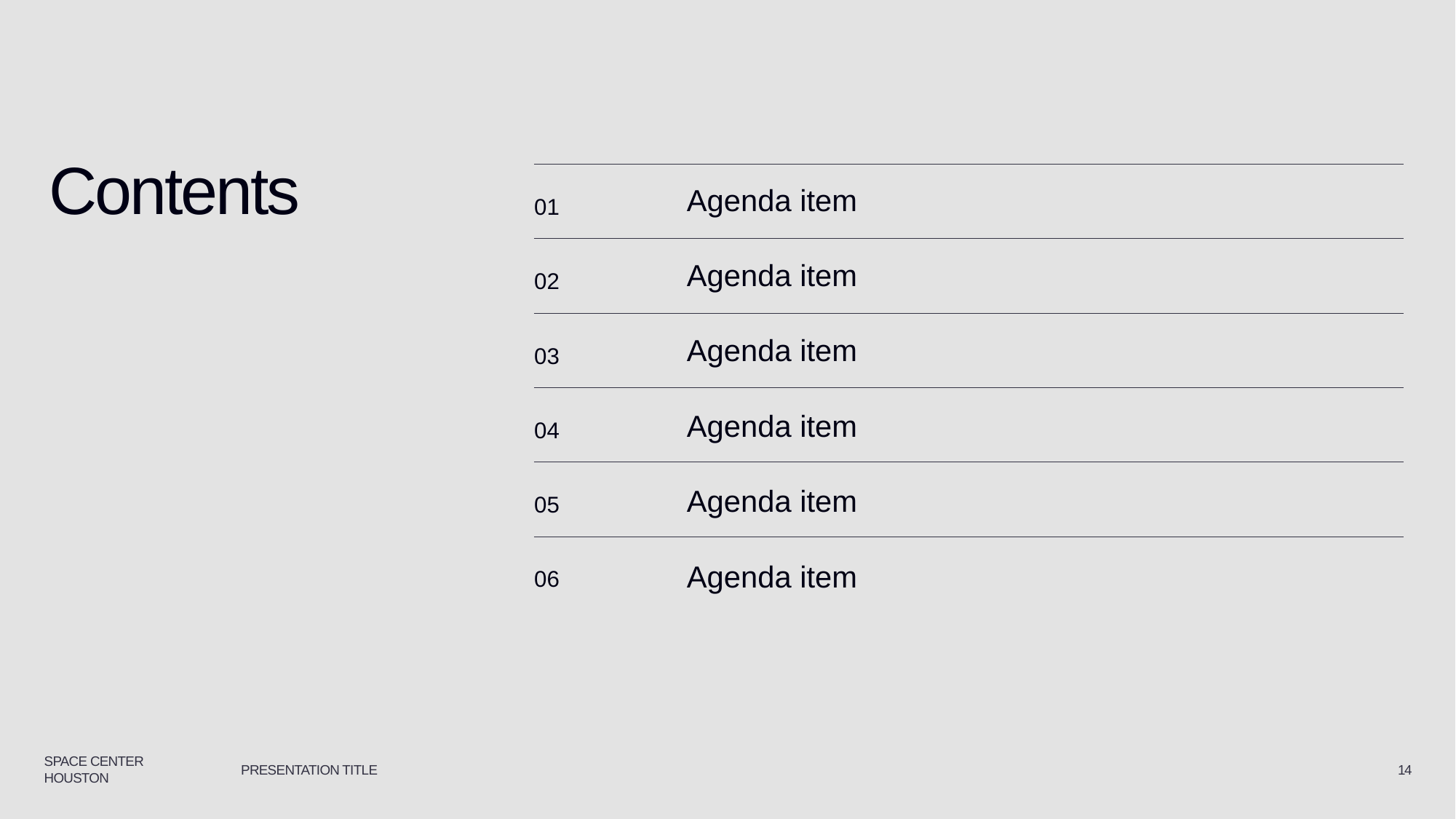

# Contents
Agenda item
Agenda item
Agenda item
Agenda item
Agenda item
Agenda item
01
02
03
04
05
06
PRESENTATION TITLE
14